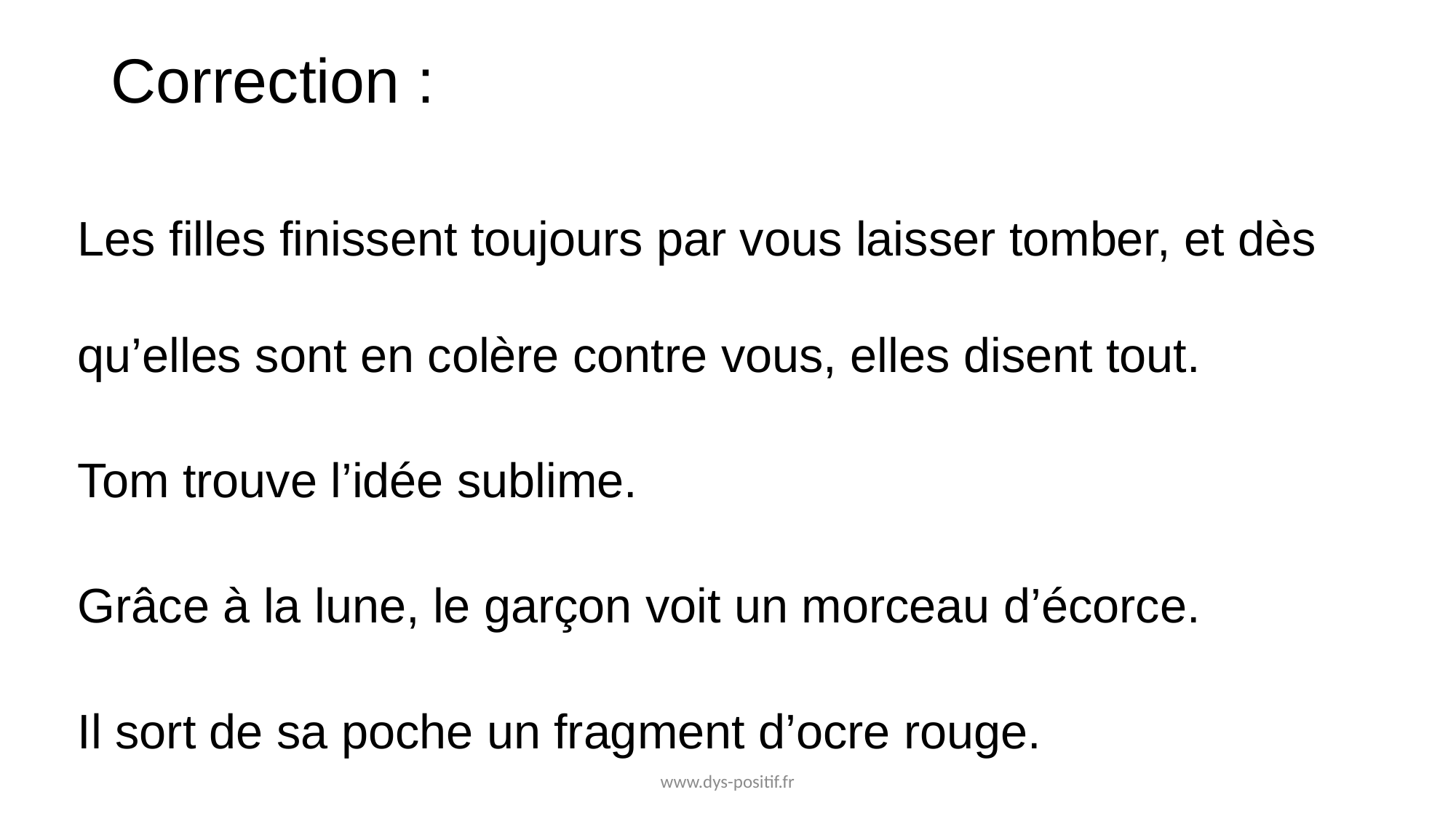

# Correction :
Les filles finissent toujours par vous laisser tomber, et dès qu’elles sont en colère contre vous, elles disent tout.
Tom trouve l’idée sublime.
Grâce à la lune, le garçon voit un morceau d’écorce.
Il sort de sa poche un fragment d’ocre rouge.

www.dys-positif.fr